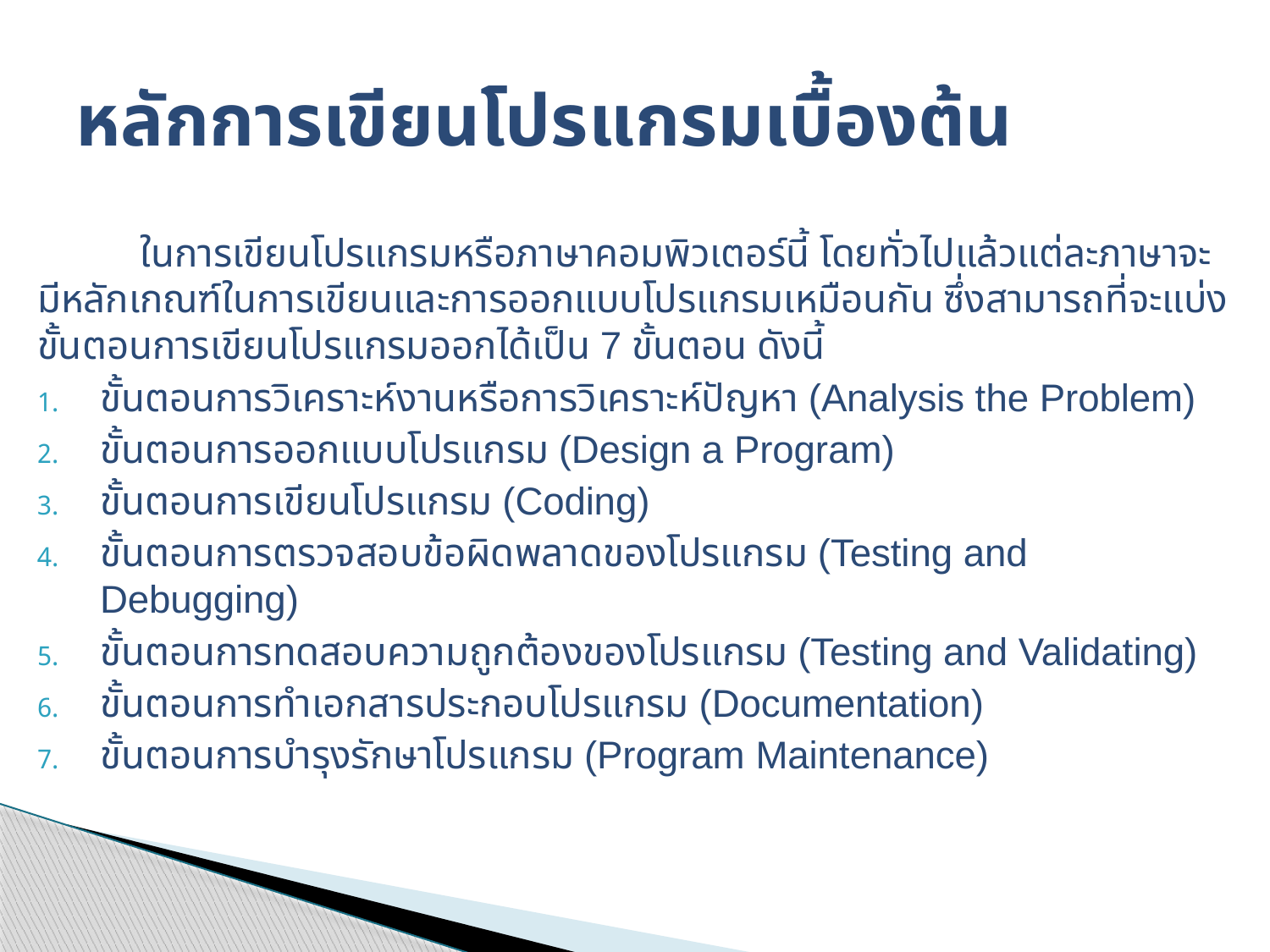

# หลักการเขียนโปรแกรมเบื้องต้น
	ในการเขียนโปรแกรมหรือภาษาคอมพิวเตอร์นี้ โดยทั่วไปแล้วแต่ละภาษาจะมีหลักเกณฑ์ในการเขียนและการออกแบบโปรแกรมเหมือนกัน ซึ่งสามารถที่จะแบ่งขั้นตอนการเขียนโปรแกรมออกได้เป็น 7 ขั้นตอน ดังนี้
ขั้นตอนการวิเคราะห์งานหรือการวิเคราะห์ปัญหา (Analysis the Problem)
ขั้นตอนการออกแบบโปรแกรม (Design a Program)
ขั้นตอนการเขียนโปรแกรม (Coding)
ขั้นตอนการตรวจสอบข้อผิดพลาดของโปรแกรม (Testing and Debugging)
ขั้นตอนการทดสอบความถูกต้องของโปรแกรม (Testing and Validating)
ขั้นตอนการทำเอกสารประกอบโปรแกรม (Documentation)
ขั้นตอนการบำรุงรักษาโปรแกรม (Program Maintenance)